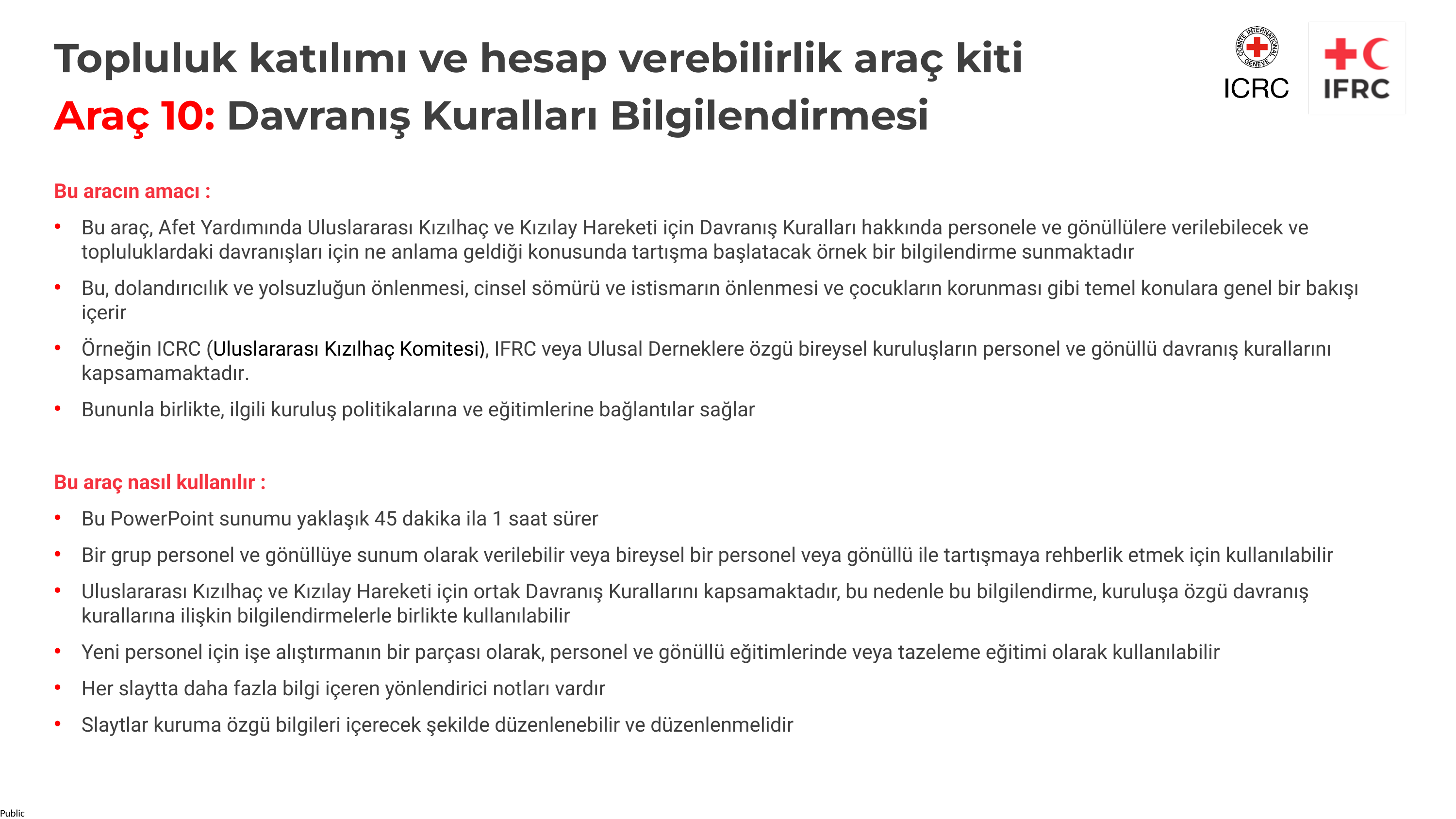

Topluluk katılımı ve hesap verebilirlik araç kiti
Araç 10: Davranış Kuralları Bilgilendirmesi
Bu aracın amacı :
Bu araç, Afet Yardımında Uluslararası Kızılhaç ve Kızılay Hareketi için Davranış Kuralları hakkında personele ve gönüllülere verilebilecek ve topluluklardaki davranışları için ne anlama geldiği konusunda tartışma başlatacak örnek bir bilgilendirme sunmaktadır
Bu, dolandırıcılık ve yolsuzluğun önlenmesi, cinsel sömürü ve istismarın önlenmesi ve çocukların korunması gibi temel konulara genel bir bakışı içerir
Örneğin ICRC (Uluslararası Kızılhaç Komitesi), IFRC veya Ulusal Derneklere özgü bireysel kuruluşların personel ve gönüllü davranış kurallarını kapsamamaktadır.
Bununla birlikte, ilgili kuruluş politikalarına ve eğitimlerine bağlantılar sağlar

Bu araç nasıl kullanılır :
Bu PowerPoint sunumu yaklaşık 45 dakika ila 1 saat sürer
Bir grup personel ve gönüllüye sunum olarak verilebilir veya bireysel bir personel veya gönüllü ile tartışmaya rehberlik etmek için kullanılabilir
Uluslararası Kızılhaç ve Kızılay Hareketi için ortak Davranış Kurallarını kapsamaktadır, bu nedenle bu bilgilendirme, kuruluşa özgü davranış kurallarına ilişkin bilgilendirmelerle birlikte kullanılabilir
Yeni personel için işe alıştırmanın bir parçası olarak, personel ve gönüllü eğitimlerinde veya tazeleme eğitimi olarak kullanılabilir
Her slaytta daha fazla bilgi içeren yönlendirici notları vardır
Slaytlar kuruma özgü bilgileri içerecek şekilde düzenlenebilir ve düzenlenmelidir